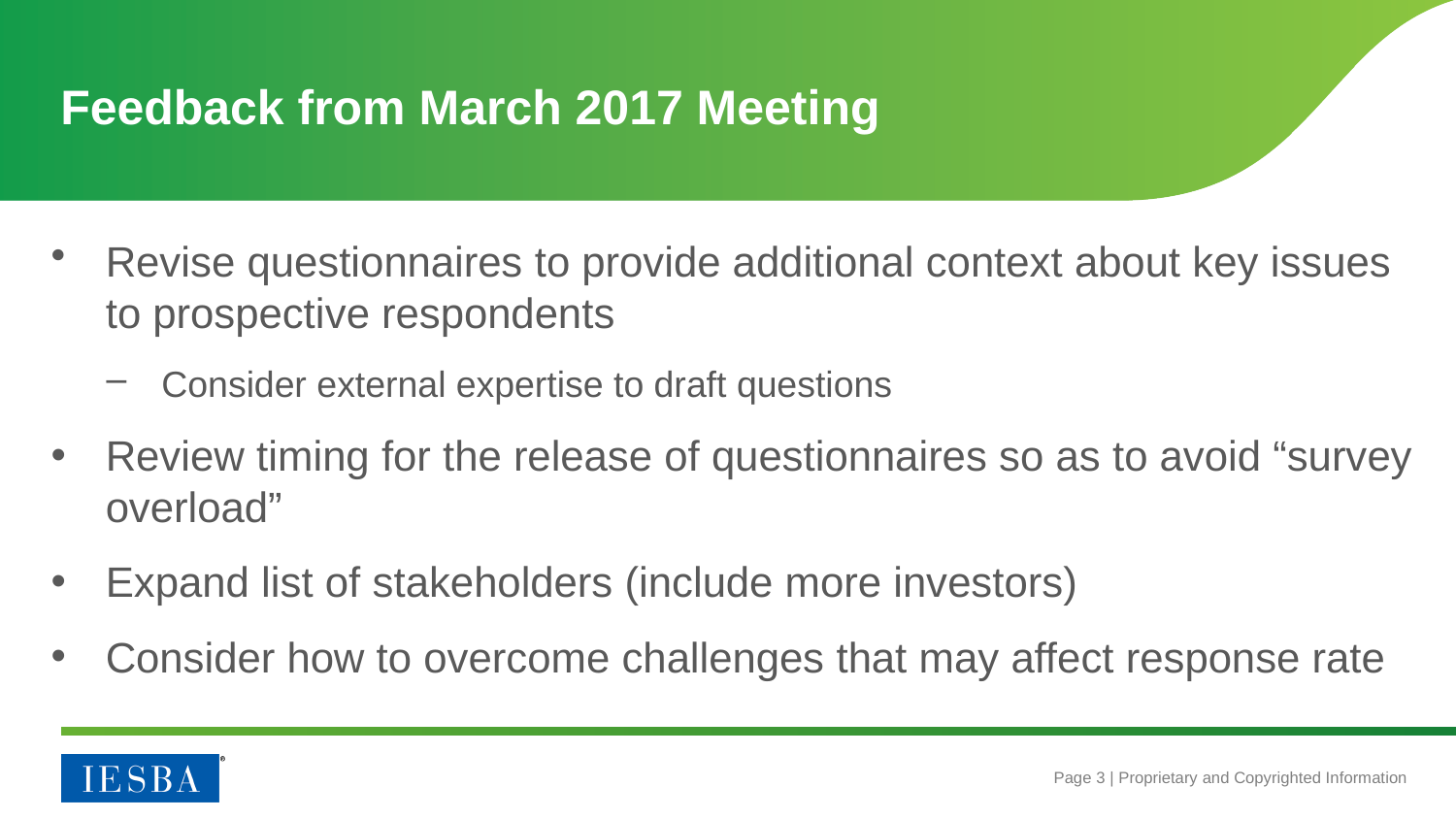

# Feedback from March 2017 Meeting
Revise questionnaires to provide additional context about key issues to prospective respondents
Consider external expertise to draft questions
Review timing for the release of questionnaires so as to avoid “survey overload”
Expand list of stakeholders (include more investors)
Consider how to overcome challenges that may affect response rate